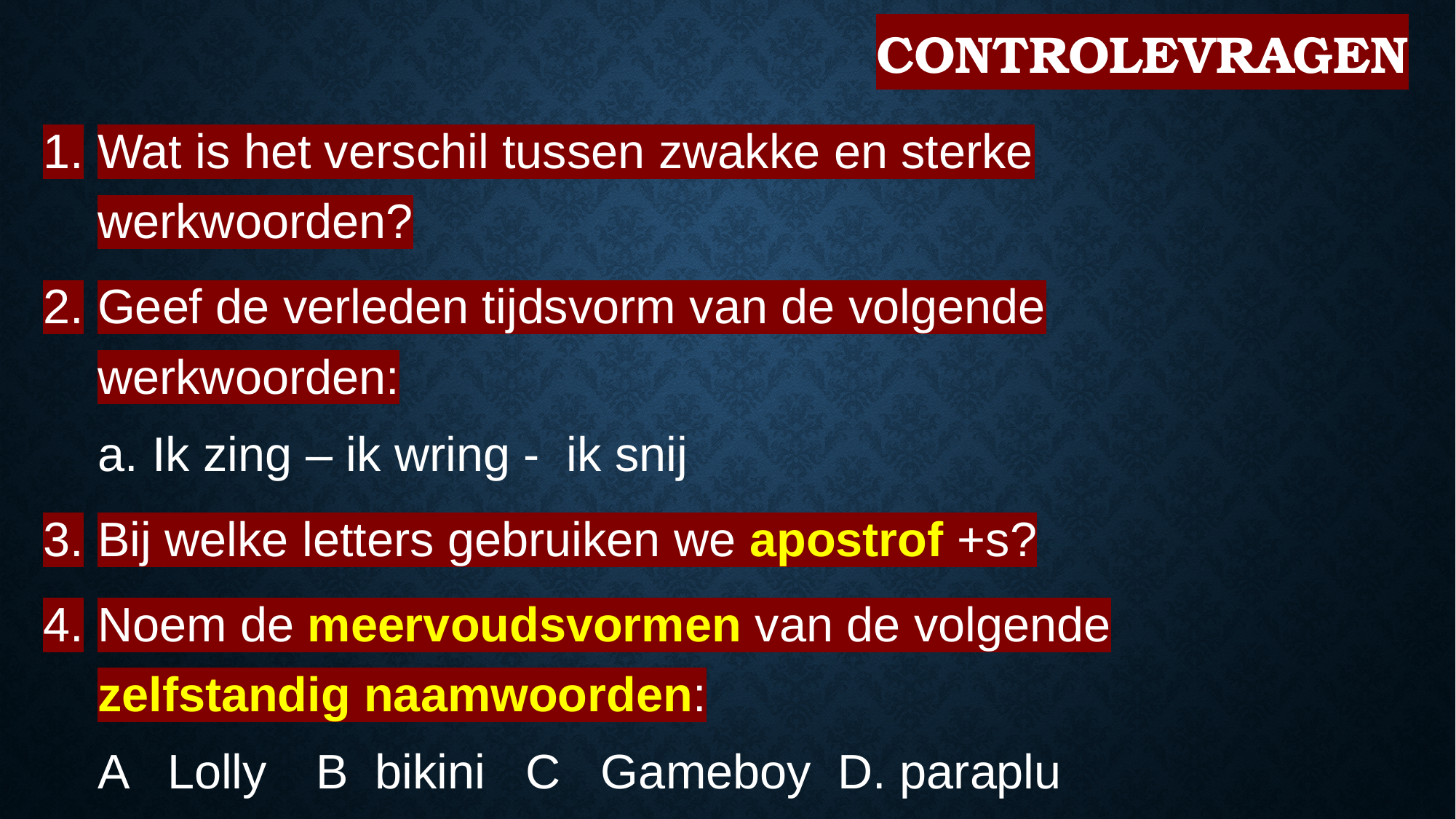

# Controlevragen
Wat is het verschil tussen zwakke en sterke werkwoorden?
Geef de verleden tijdsvorm van de volgende werkwoorden:
Ik zing – ik wring -  ik snij
Bij welke letters gebruiken we apostrof +s?
Noem de meervoudsvormen van de volgende zelfstandig naamwoorden:
A   Lolly	B  bikini   C   Gameboy  D. paraplu